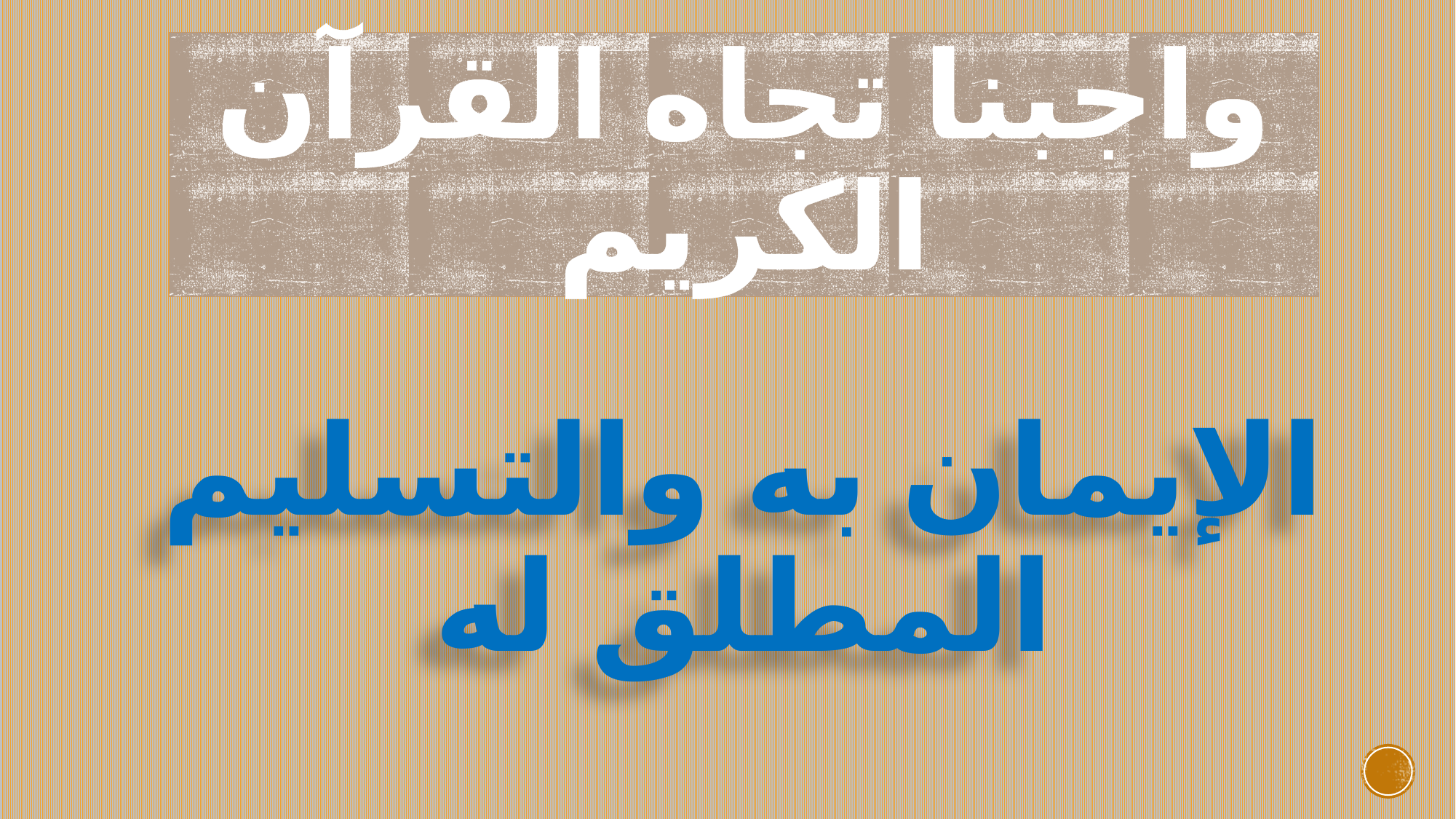

# واجبنا تجاه القرآن الكريم

الإيمان به والتسليم المطلق له